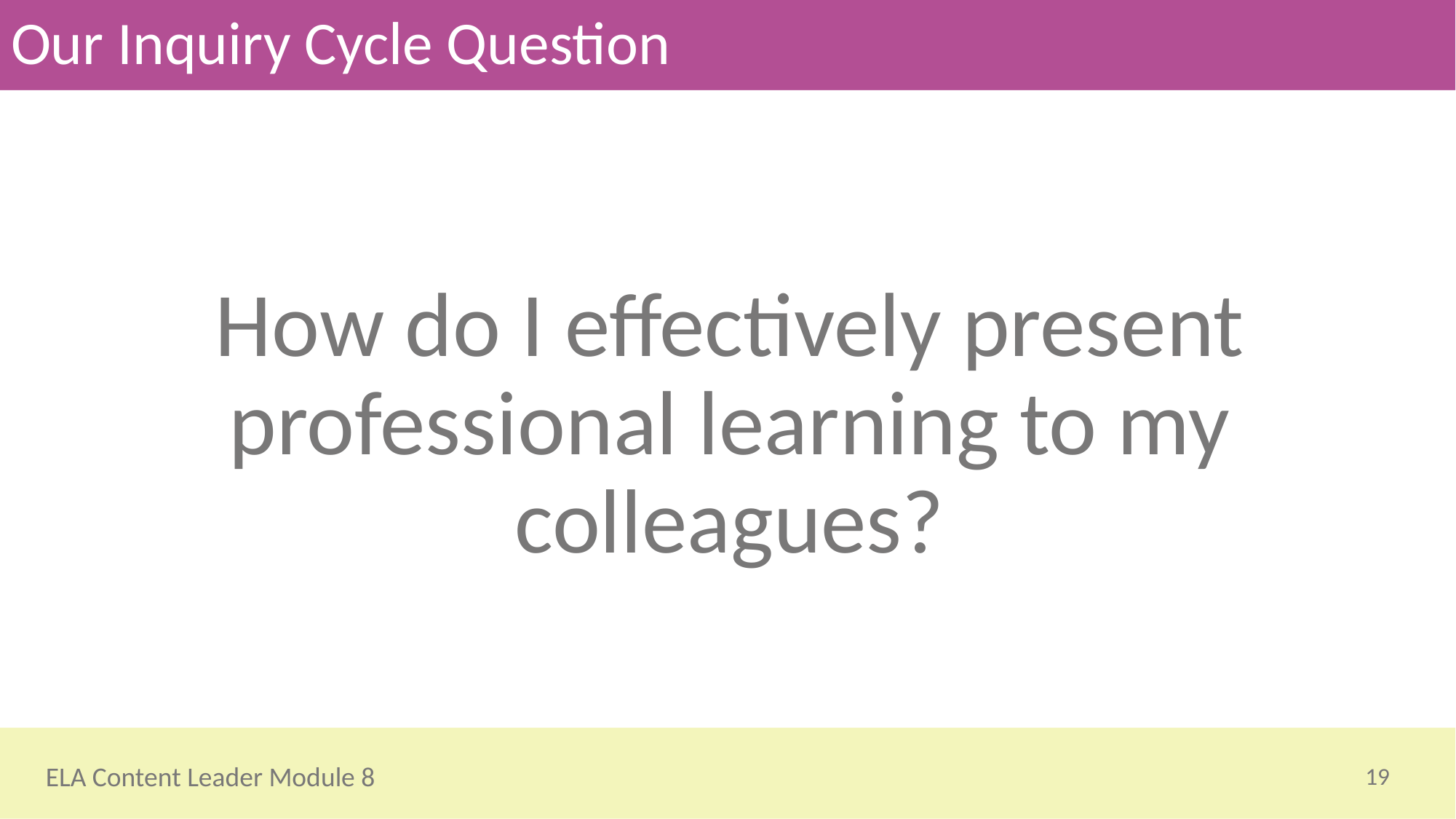

# Our Inquiry Cycle Question

How do I effectively present professional learning to my colleagues?
19